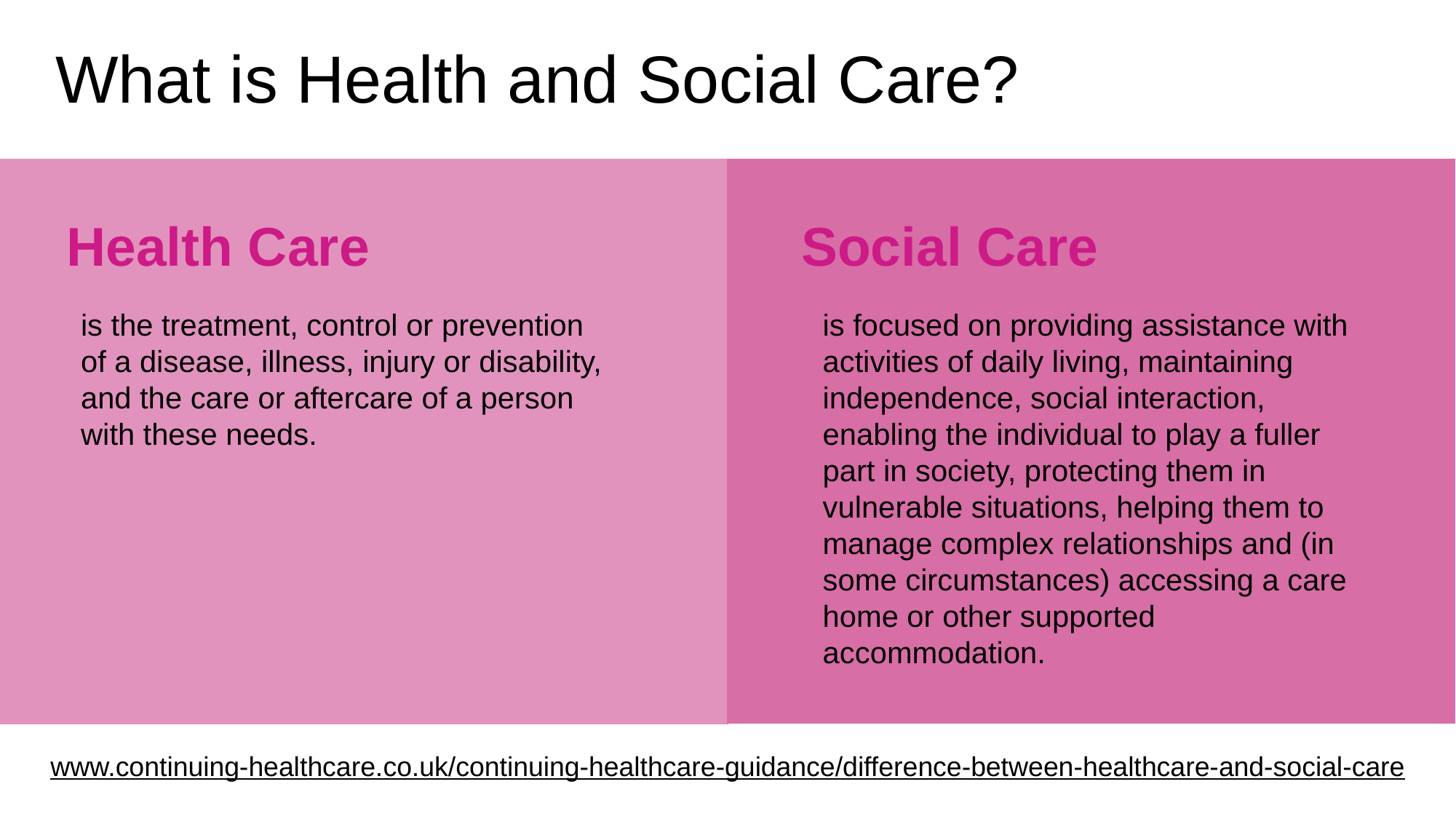

What is Health and Social Care?

Health Care
Social Care
is the treatment, control or prevention of a disease, illness, injury or disability, and the care or aftercare of a person with these needs.
is focused on providing assistance with activities of daily living, maintaining independence, social interaction, enabling the individual to play a fuller part in society, protecting them in vulnerable situations, helping them to manage complex relationships and (in some circumstances) accessing a care home or other supported accommodation.
www.continuing-healthcare.co.uk/continuing-healthcare-guidance/difference-between-healthcare-and-social-care